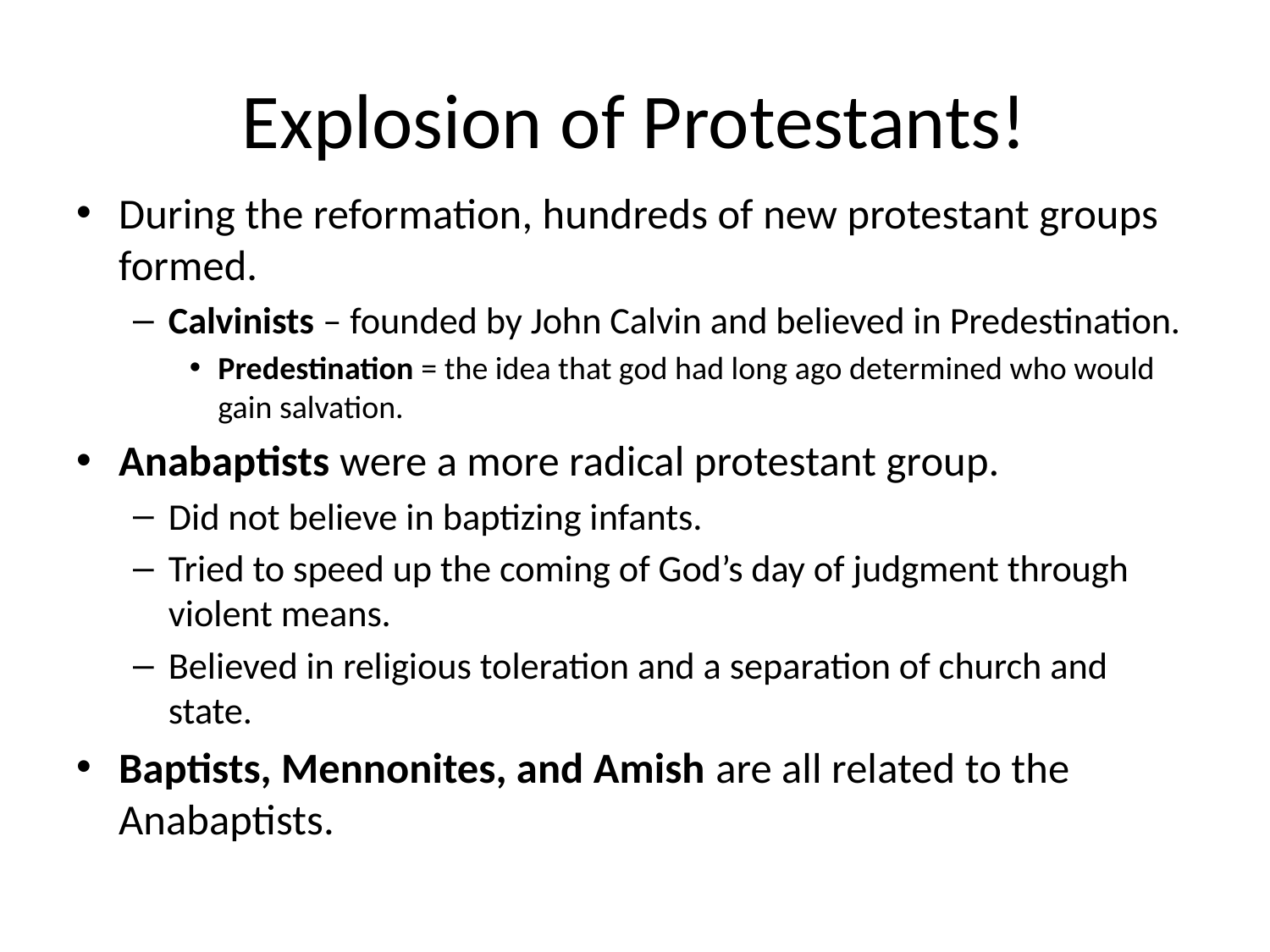

# Explosion of Protestants!
During the reformation, hundreds of new protestant groups formed.
Calvinists – founded by John Calvin and believed in Predestination.
Predestination = the idea that god had long ago determined who would gain salvation.
Anabaptists were a more radical protestant group.
Did not believe in baptizing infants.
Tried to speed up the coming of God’s day of judgment through violent means.
Believed in religious toleration and a separation of church and state.
Baptists, Mennonites, and Amish are all related to the Anabaptists.